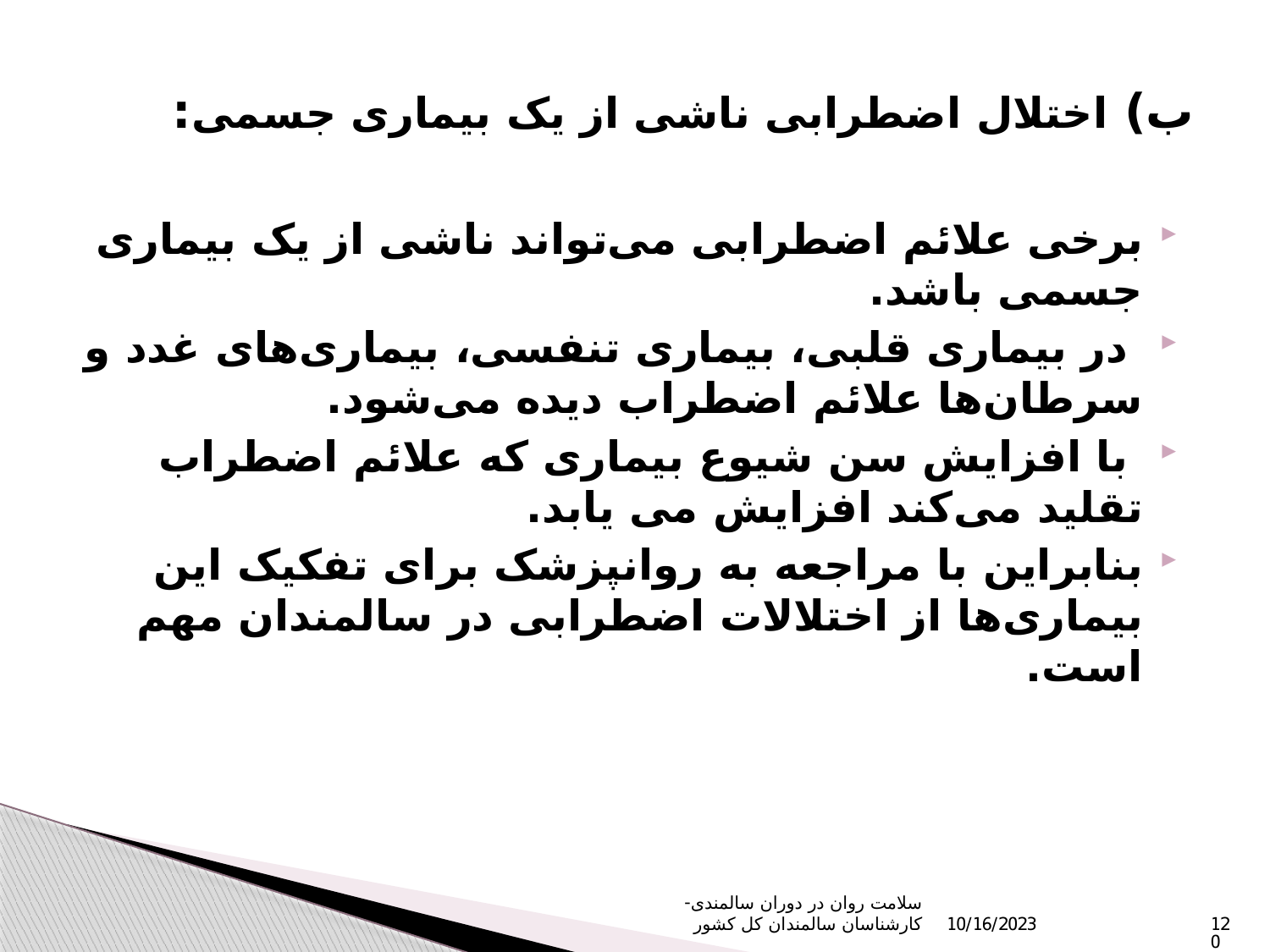

# ب) اختلال اضطرابی ناشی از یک بیماری جسمی:
برخی علائم اضطرابی می‌تواند ناشی از یک بیماری جسمی باشد.
 در بیماری قلبی، بیماری تنفسی، بیماری‌های غدد و سرطان‌ها علائم اضطراب دیده می‌شود.
 با افزایش سن شیوع بیماری که علائم اضطراب تقلید می‌کند افزایش می‌ یابد.
بنابراین با مراجعه به روانپزشک برای تفکیک این بیماری‌ها از اختلالات اضطرابی در سالمندان مهم است.
سلامت روان در دوران سالمندی- کارشناسان سالمندان کل کشور
10/16/2023
120